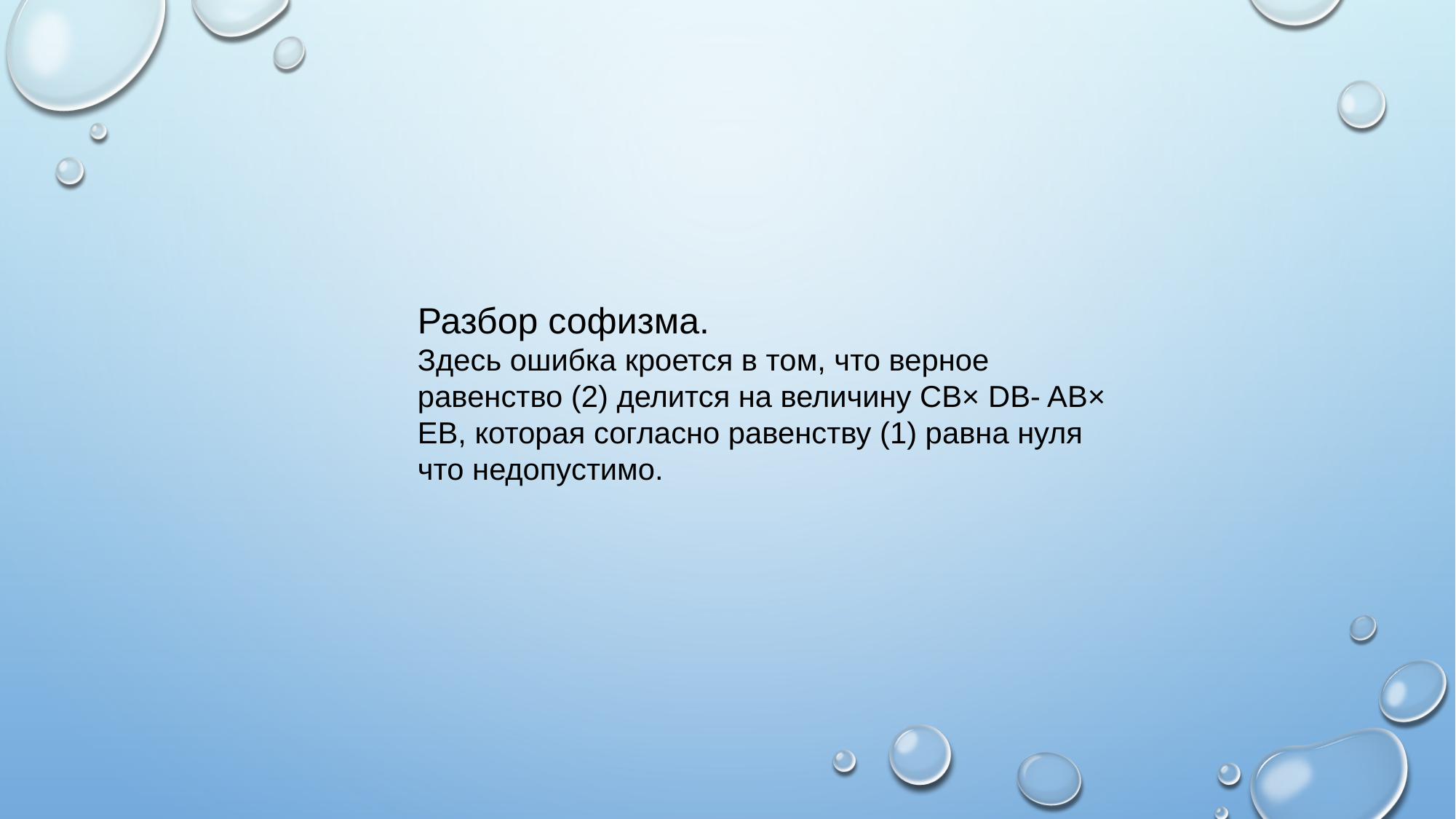

Разбор софизма.
Здесь ошибка кроется в том, что верное равенство (2) делится на величину СВ× DB- AB× EB, которая согласно равенству (1) равна нуля что недопустимо.